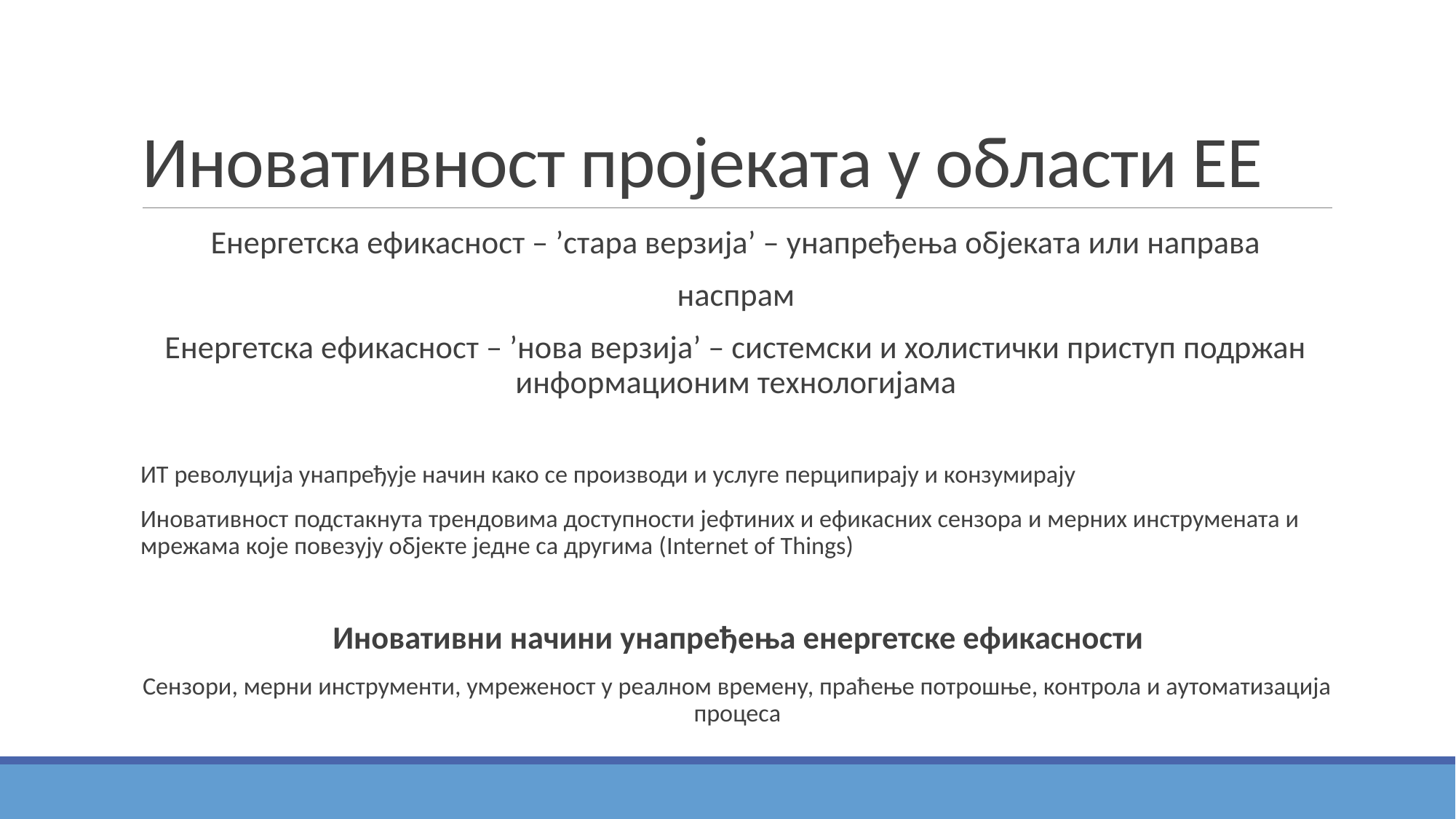

# Иновативност пројеката у области ЕЕ
Енергетска ефикасност – ’стара верзија’ – унапређења објеката или направа
наспрам
Енергетска ефикасност – ’нова верзија’ – системски и холистички приступ подржан информационим технологијама

ИТ револуција унапређује начин како се производи и услуге перципирају и конзумирају
Иновативност подстакнута трендовима доступности јефтиних и ефикасних сензора и мерних инструмената и мрежама које повезују објекте једне са другима (Internet of Things)

  Иновативни начини унапређења енергетске ефикасности
  Сензори, мерни инструменти, умреженост у реалном времену, праћење потрошње, контрола и аутоматизација процеса